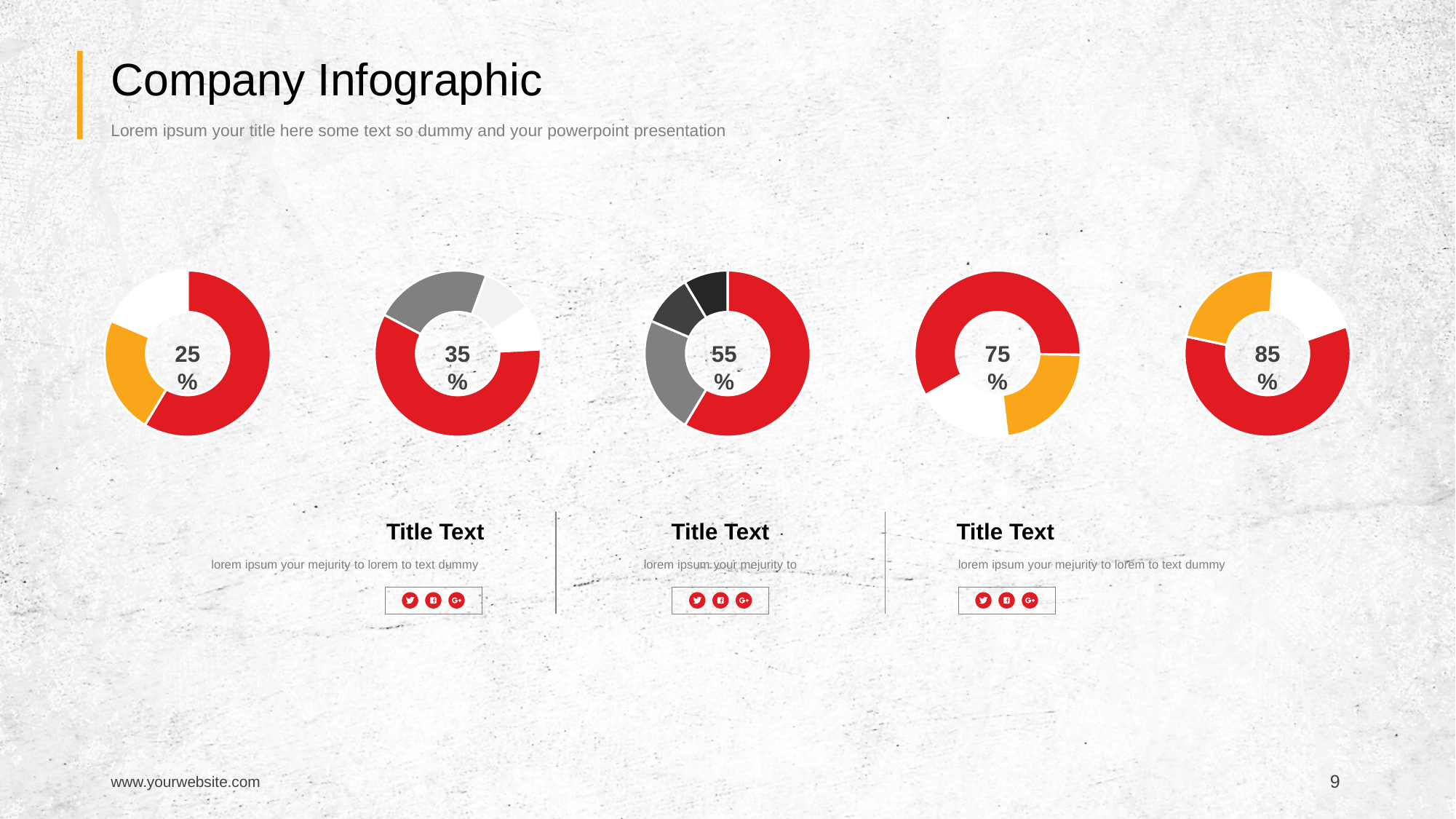

# Company Infographic

Lorem ipsum your title here some text so dummy and your powerpoint presentation

### Chart

| Category | Sales |
|---|---|
| 1st Qtr | 8.2 |
| 2nd Qtr | 3.2 |
| 3rd Qtr | 1.4 |
| 4th Qtr | 1.2 |

### Chart

| Category | Sales |
|---|---|
| 1st Qtr | 8.2 |
| 2nd Qtr | 3.2 |
| 3rd Qtr | 1.4 |
| 4th Qtr | 1.2 |

### Chart

| Category | Sales |
|---|---|
| 1st Qtr | 8.2 |
| 2nd Qtr | 3.2 |
| 3rd Qtr | 1.4 |
| 4th Qtr | 1.2 |

### Chart

| Category | Sales |
|---|---|
| 1st Qtr | 8.2 |
| 2nd Qtr | 3.2 |
| 3rd Qtr | 1.4 |
| 4th Qtr | 1.2 |

### Chart

| Category | Sales |
|---|---|
| 1st Qtr | 8.2 |
| 2nd Qtr | 3.2 |
| 3rd Qtr | 1.4 |
| 4th Qtr | 1.2 |
25%
35%
55%
75%
85%
Title Text
lorem ipsum your mejurity to lorem to text dummy

Title Text
lorem ipsum your mejurity to

Title Text
lorem ipsum your mejurity to lorem to text dummy

9
www.yourwebsite.com